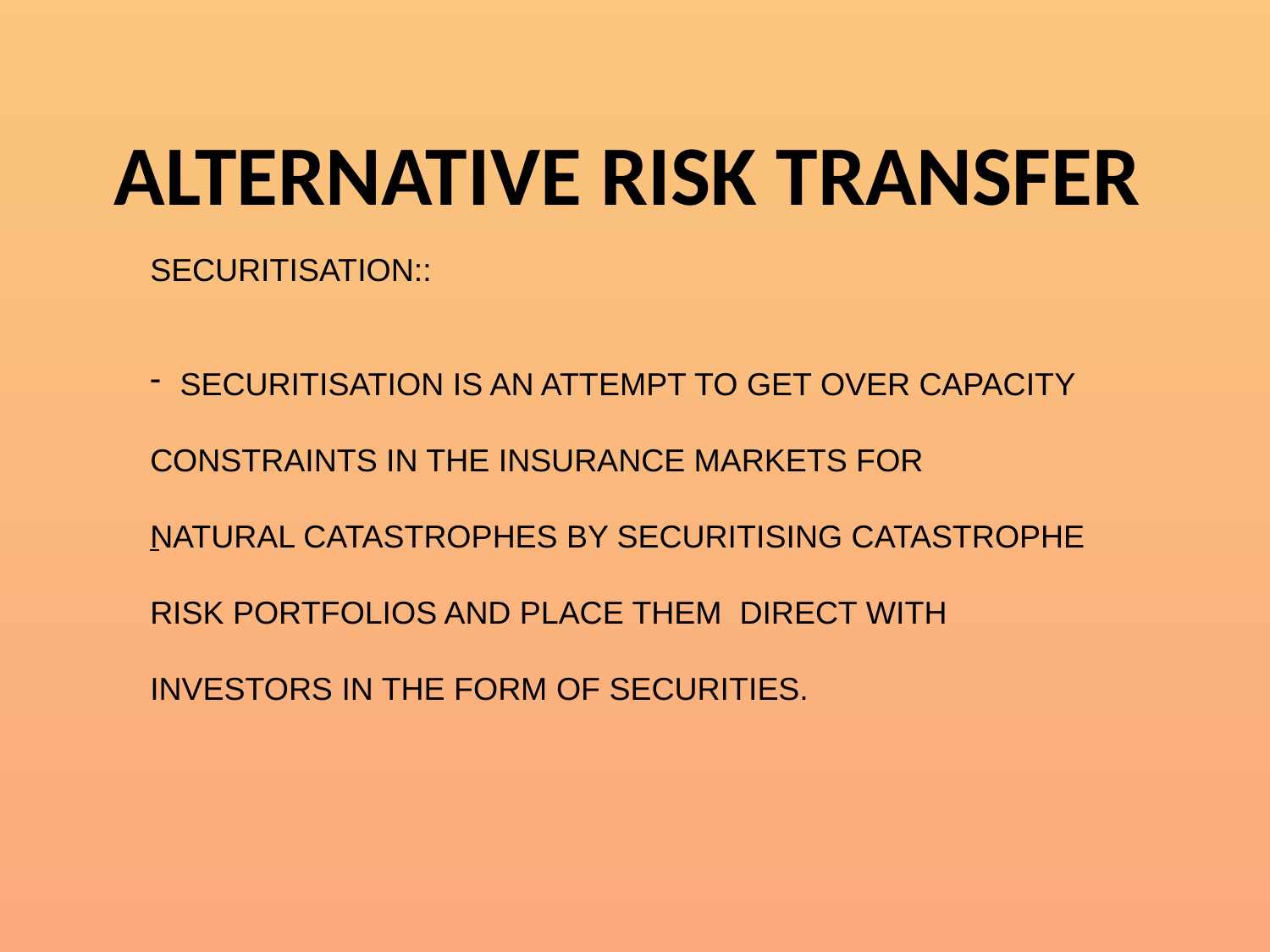

ALTERNATIVE RISK TRANSFER

SECURITISATION::

SECURITISATION IS AN ATTEMPT TO GET OVER CAPACITY

CONSTRAINTS IN THE INSURANCE MARKETS FOR

NATURAL CATASTROPHES BY SECURITISING CATASTROPHE

RISK PORTFOLIOS AND PLACE THEM  DIRECT WITH

INVESTORS IN THE FORM OF SECURITIES.